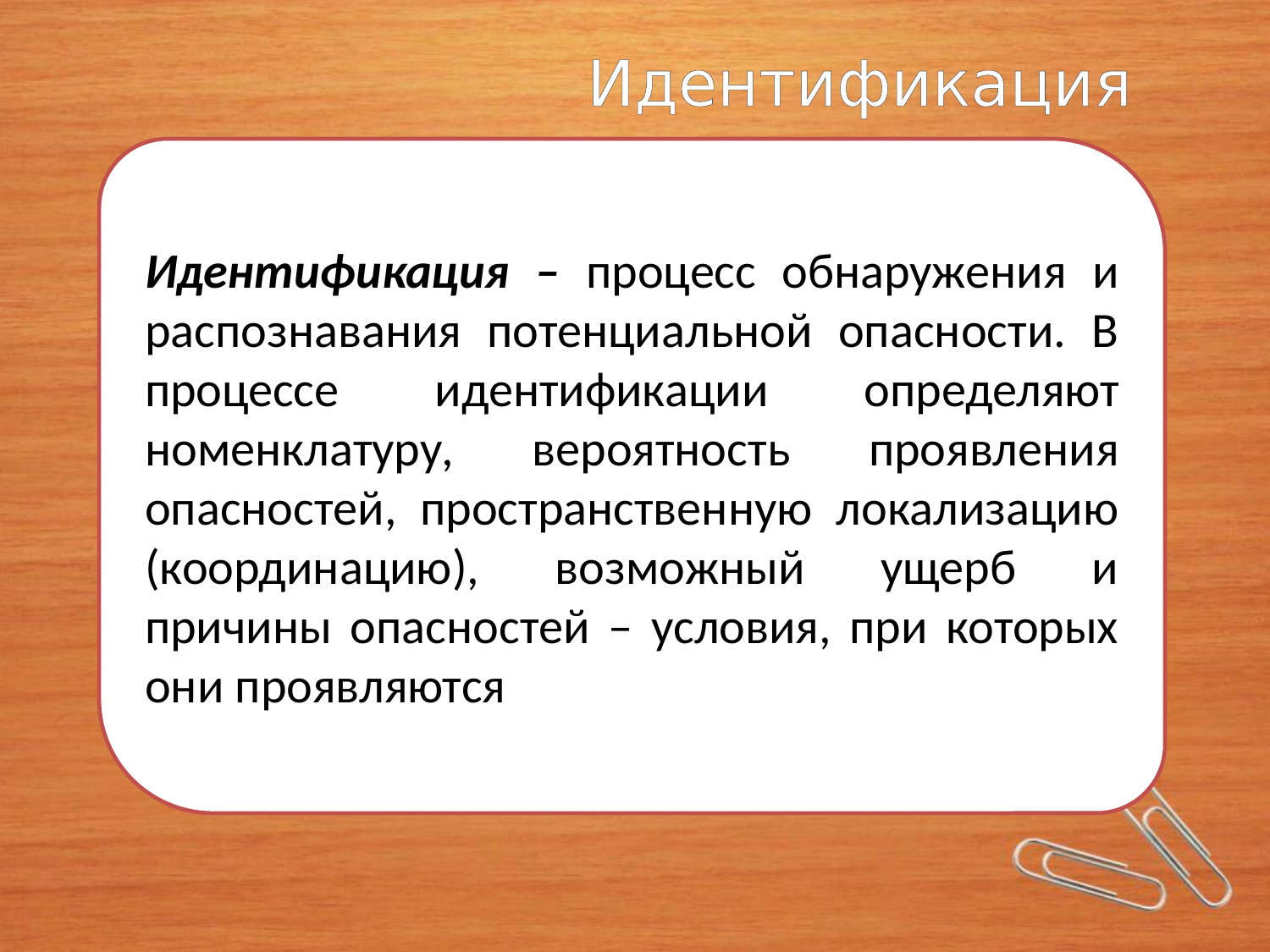

Идентификация
Идентификация – процесс обнаружения и распознавания потенциальной опасности. В процессе идентификации определяют номенклатуру, вероятность проявления опасностей, пространственную локализацию (координацию), возможный ущерб и причины опасностей – условия, при которых они проявляются